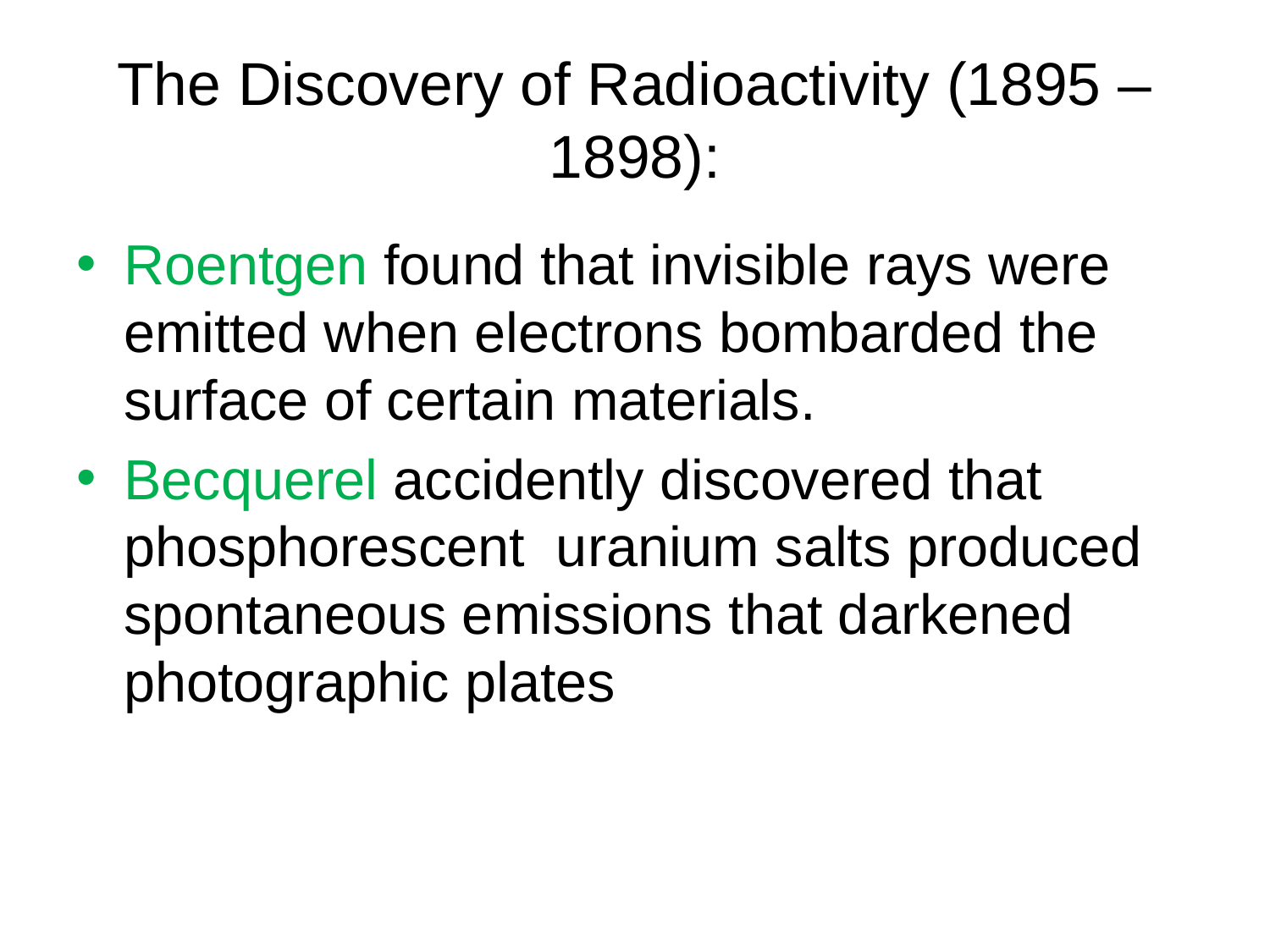

# The Discovery of Radioactivity (1895 – 1898):
Roentgen found that invisible rays were emitted when electrons bombarded the surface of certain materials.
Becquerel accidently discovered that phosphorescent  uranium salts produced spontaneous emissions that darkened photographic plates